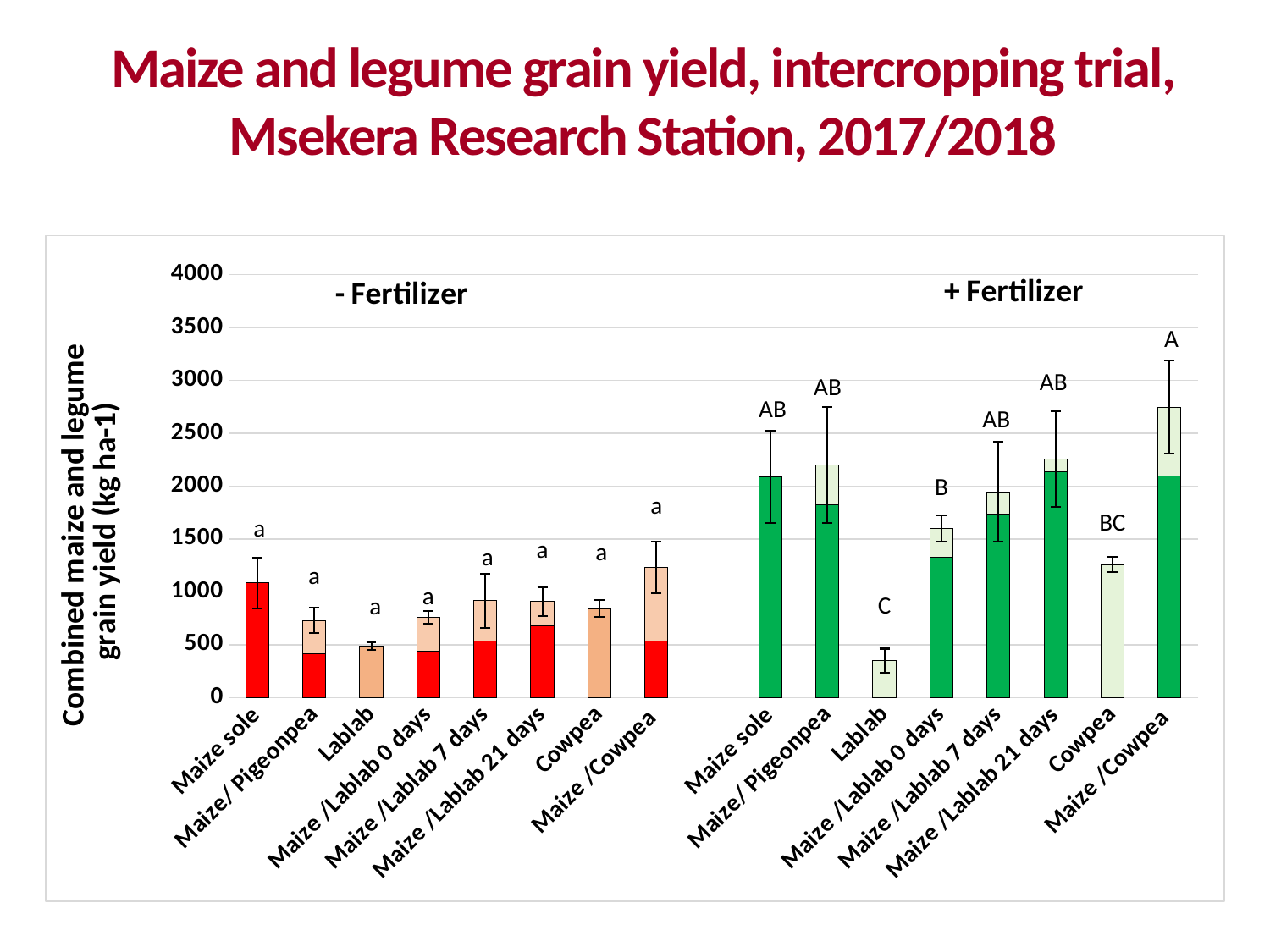

Maize and legume grain yield, intercropping trial, Msekera Research Station, 2017/2018

### Chart

| Category |  |  |
|---|---|---|
| Maize sole | 1083.716647116581 | 0.0 |
| Maize/ Pigeonpea | 415.802518237954 | 315.3074674123878 |
| Lablab | None | 489.2738591321723 |
| Maize /Lablab 0 days | 438.6161766852519 | 322.0883246877453 |
| Maize /Lablab 7 days | 534.1935658277644 | 382.51581295751936 |
| Maize /Lablab 21 days | 681.9772134976907 | 227.0935979395238 |
| Cowpea | None | 841.9003840773287 |
| Maize /Cowpea  | 537.0291173096265 | 697.8450557831904 |
|  | None | None |
| Maize sole | 2089.2538649116555 | 0.0 |
| Maize/ Pigeonpea | 1821.1304841737065 | 378.9142917091957 |
| Lablab | None | 350.19573213788055 |
| Maize /Lablab 0 days | 1328.745275858239 | 270.22715982308193 |
| Maize /Lablab 7 days | 1735.2943927161314 | 210.2537037328001 |
| Maize /Lablab 21 days | 2133.5143265368806 | 123.11658574640524 |
| Cowpea | None | 1256.4903274969406 |
| Maize /Cowpea  | 2092.260328341271 | 655.4626842130161 |